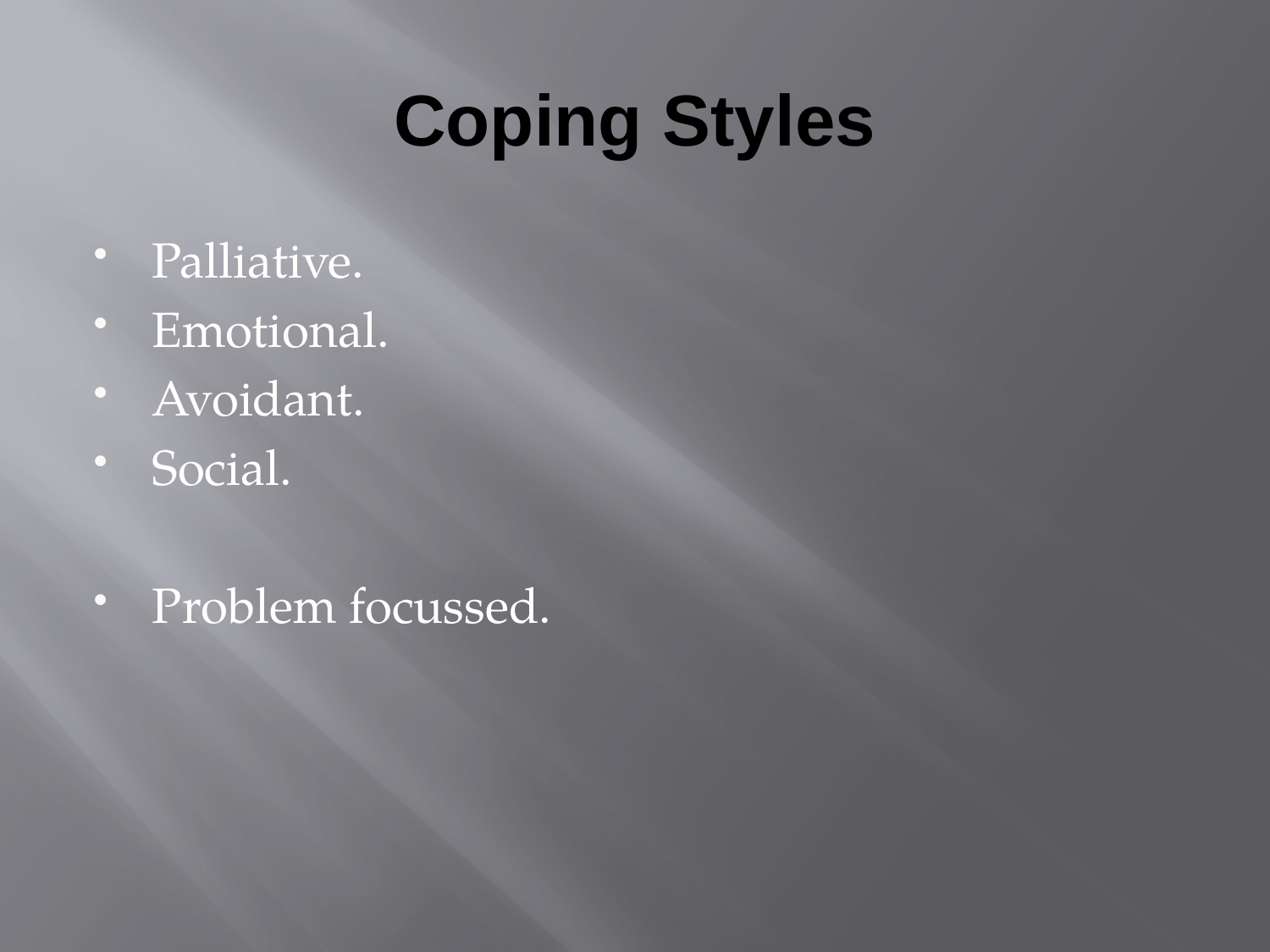

# Coping Styles
Palliative.
Emotional.
Avoidant.
Social.

Problem focussed.